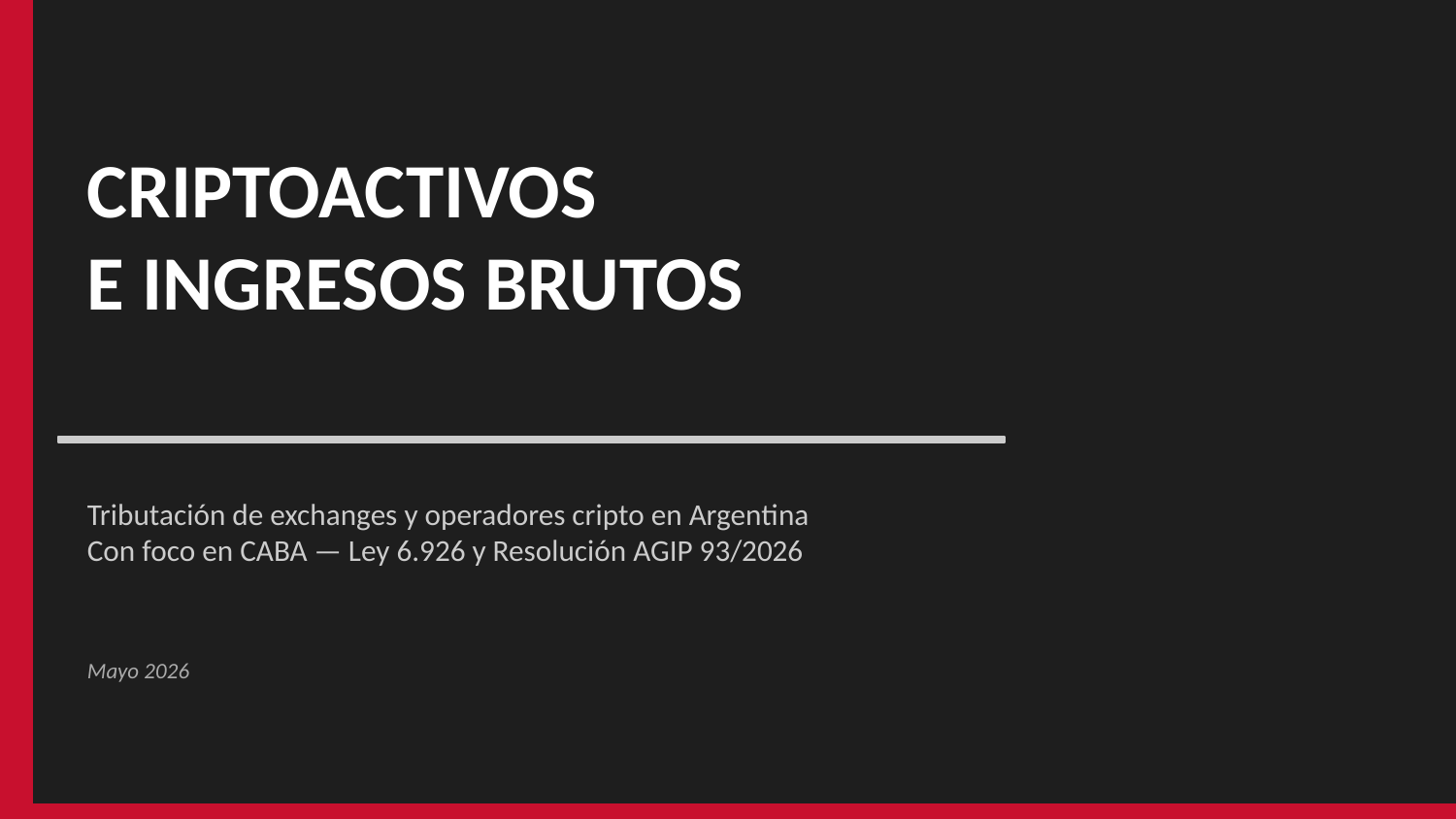

CRIPTOACTIVOS
E INGRESOS BRUTOS

Tributación de exchanges y operadores cripto en Argentina
Con foco en CABA — Ley 6.926 y Resolución AGIP 93/2026
Mayo 2026